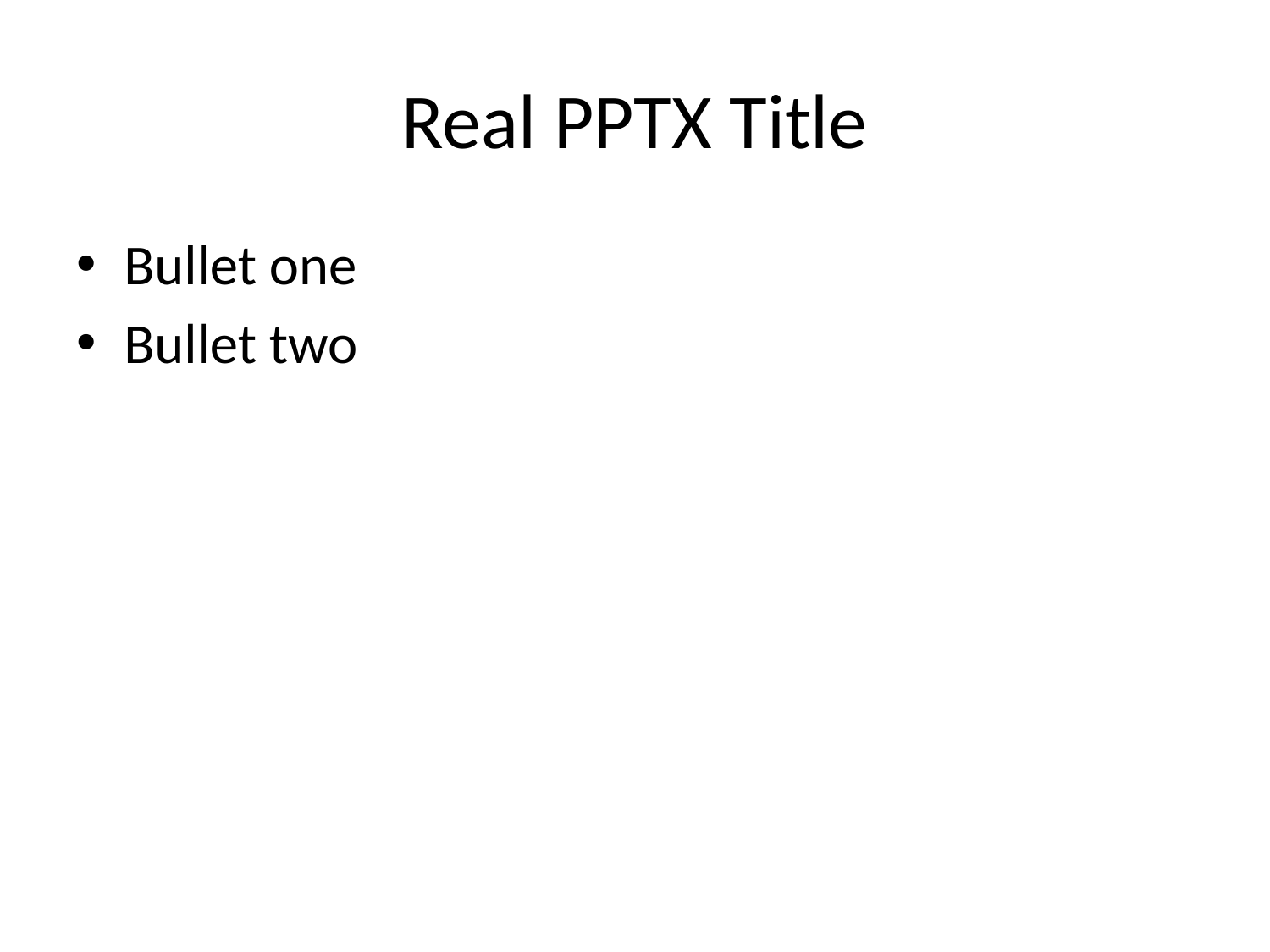

# Real PPTX Title
Bullet one
Bullet two